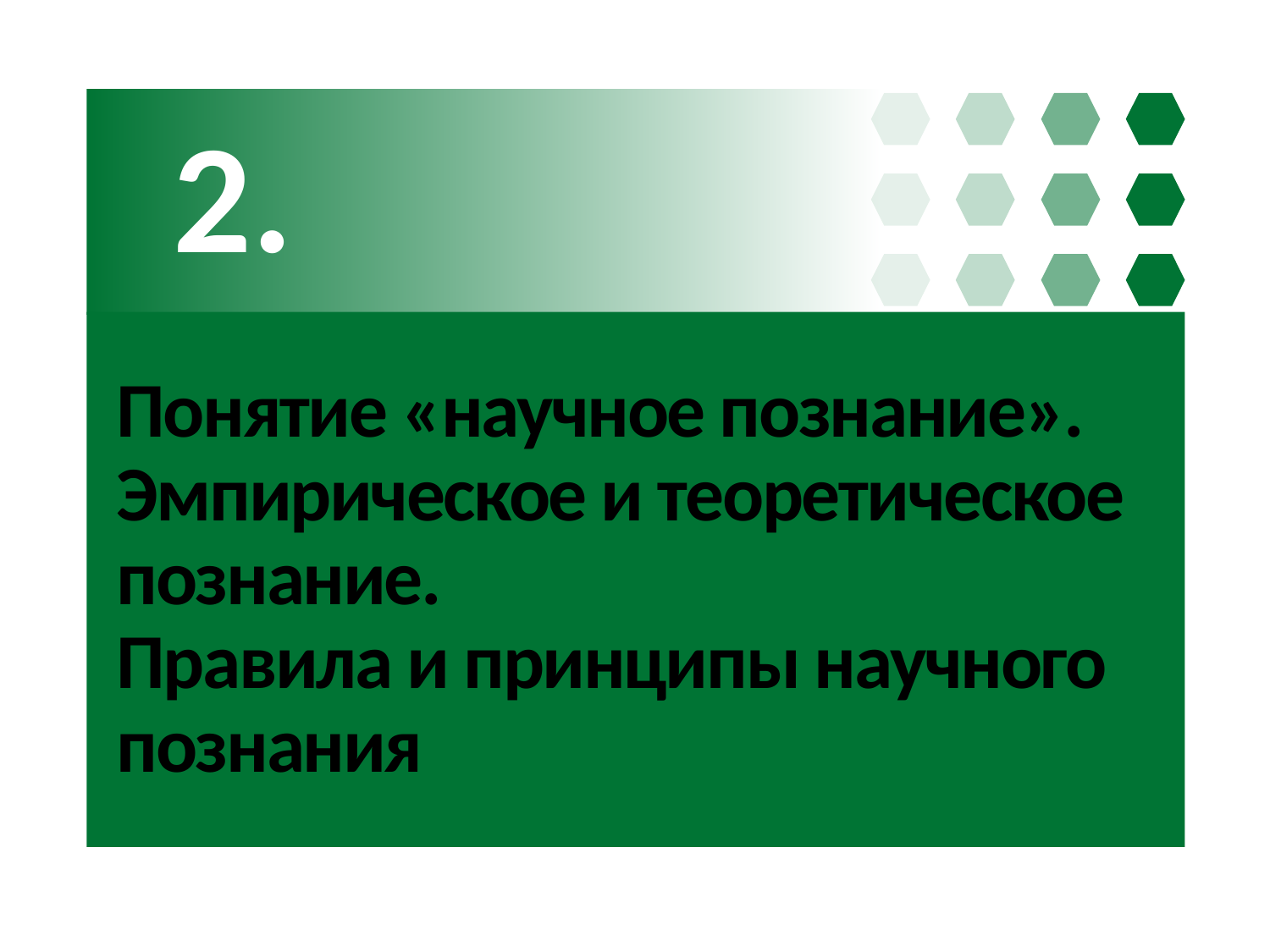

2.
# Понятие «научное познание». Эмпирическое и теоретическое познание. Правила и принципы научного познания